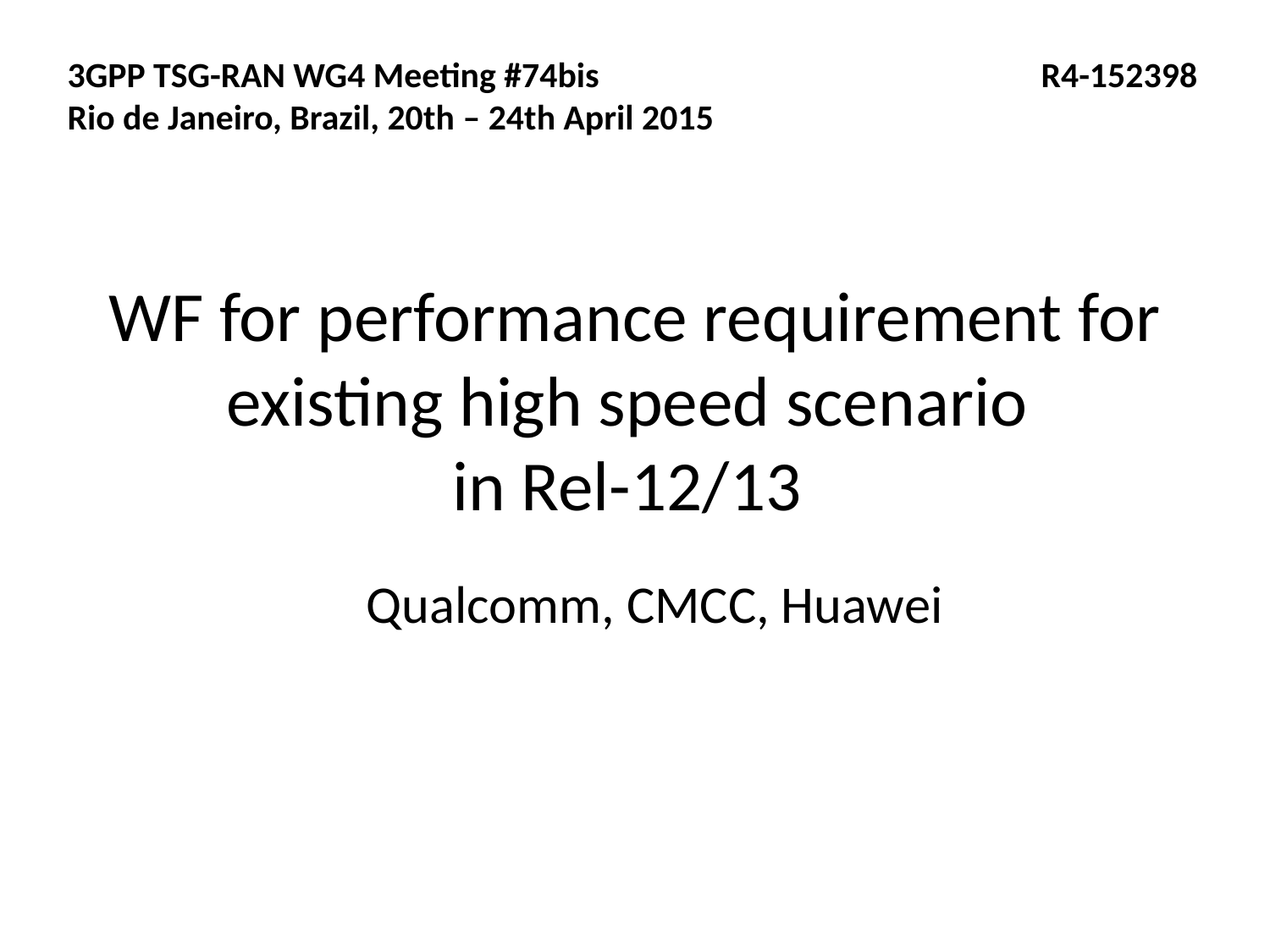

3GPP TSG-RAN WG4 Meeting #74bis                                                       R4-152398
Rio de Janeiro, Brazil, 20th – 24th April 2015
# WF for performance requirement for existing high speed scenario in Rel-12/13
Qualcomm, CMCC, Huawei